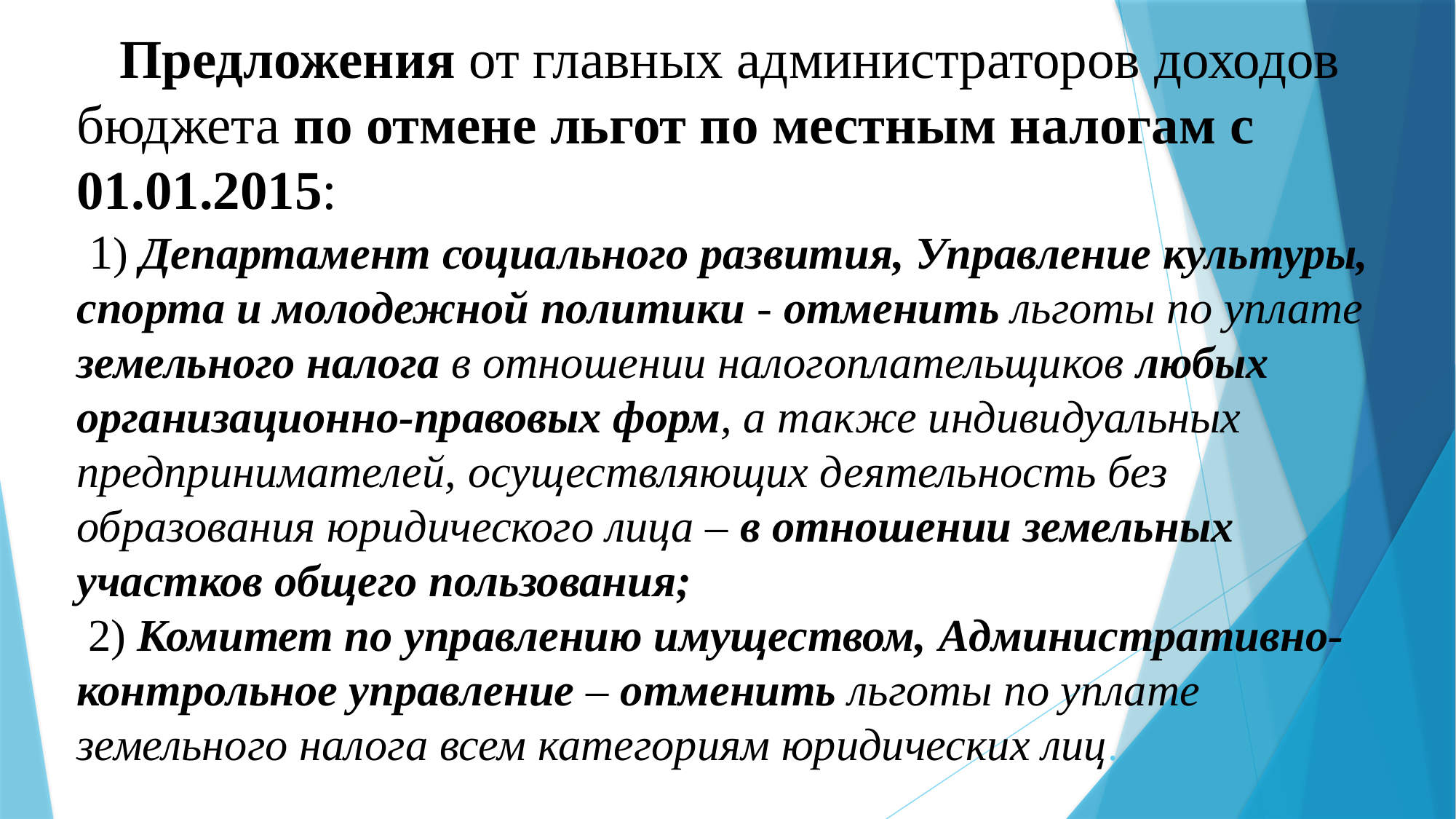

# Предложения от главных администраторов доходов бюджета по отмене льгот по местным налогам с 01.01.2015: 1) Департамент социального развития, Управление культуры, спорта и молодежной политики - отменить льготы по уплате земельного налога в отношении налогоплательщиков любых организационно-правовых форм, а также индивидуальных предпринимателей, осуществляющих деятельность без образования юридического лица – в отношении земельных участков общего пользования; 2) Комитет по управлению имуществом, Административно-контрольное управление – отменить льготы по уплате земельного налога всем категориям юридических лиц.